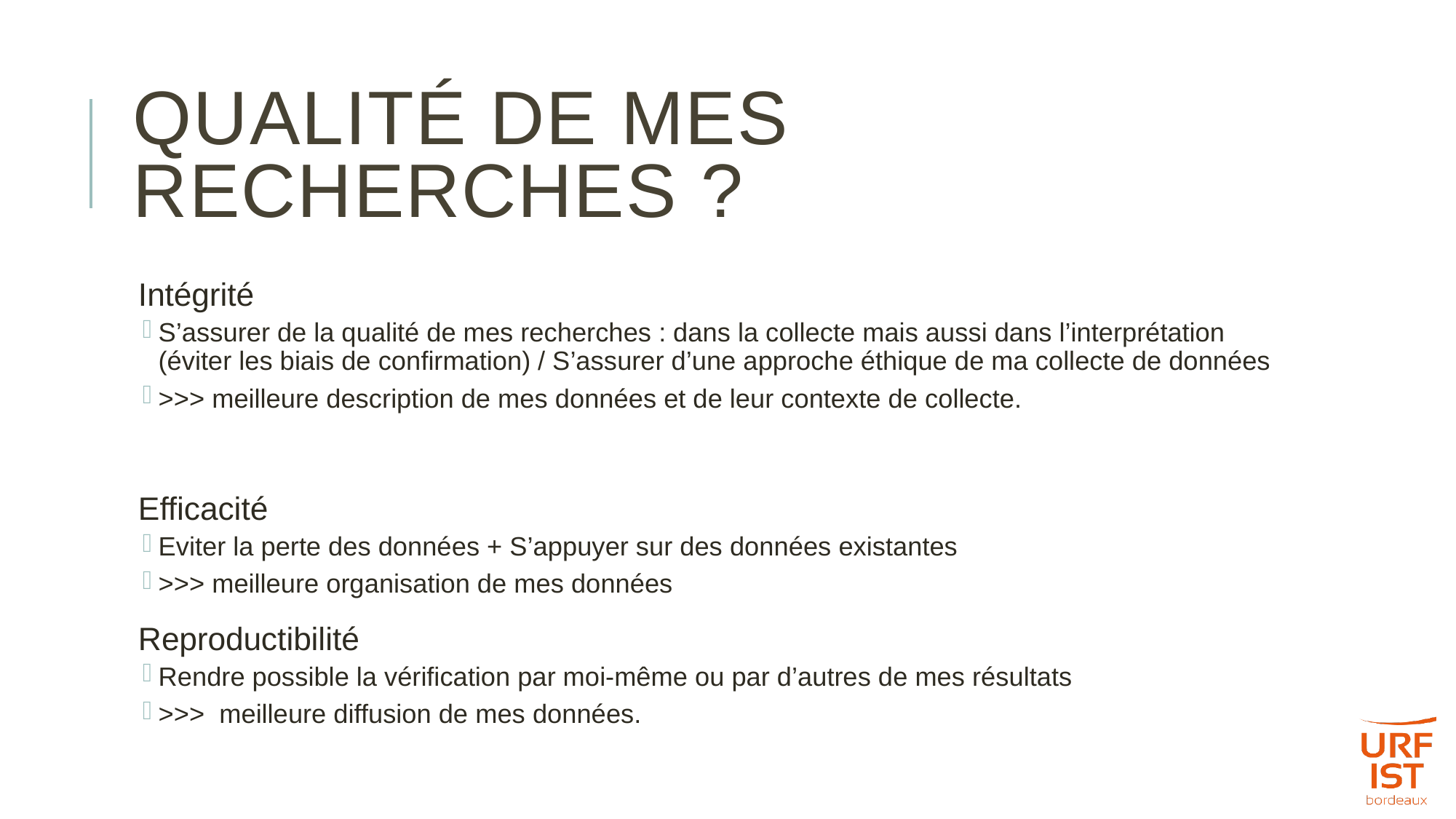

# QUALIté de mes recherches ?
Intégrité
S’assurer de la qualité de mes recherches : dans la collecte mais aussi dans l’interprétation (éviter les biais de confirmation) / S’assurer d’une approche éthique de ma collecte de données
>>> meilleure description de mes données et de leur contexte de collecte.

Efficacité
Eviter la perte des données + S’appuyer sur des données existantes
>>> meilleure organisation de mes données
Reproductibilité
Rendre possible la vérification par moi-même ou par d’autres de mes résultats
>>>  meilleure diffusion de mes données.